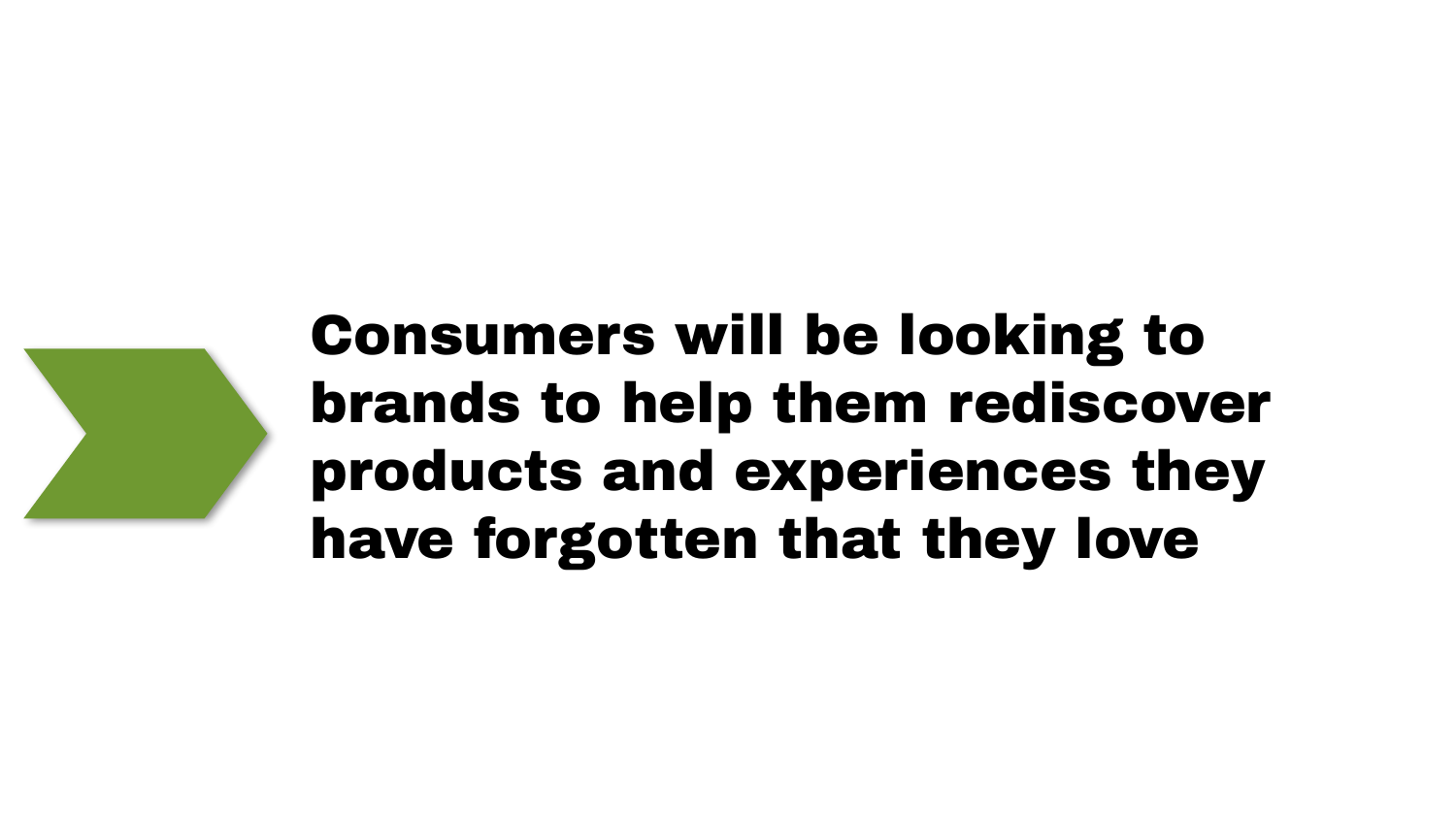

Consumers will be looking to brands to help them rediscover products and experiences they have forgotten that they love